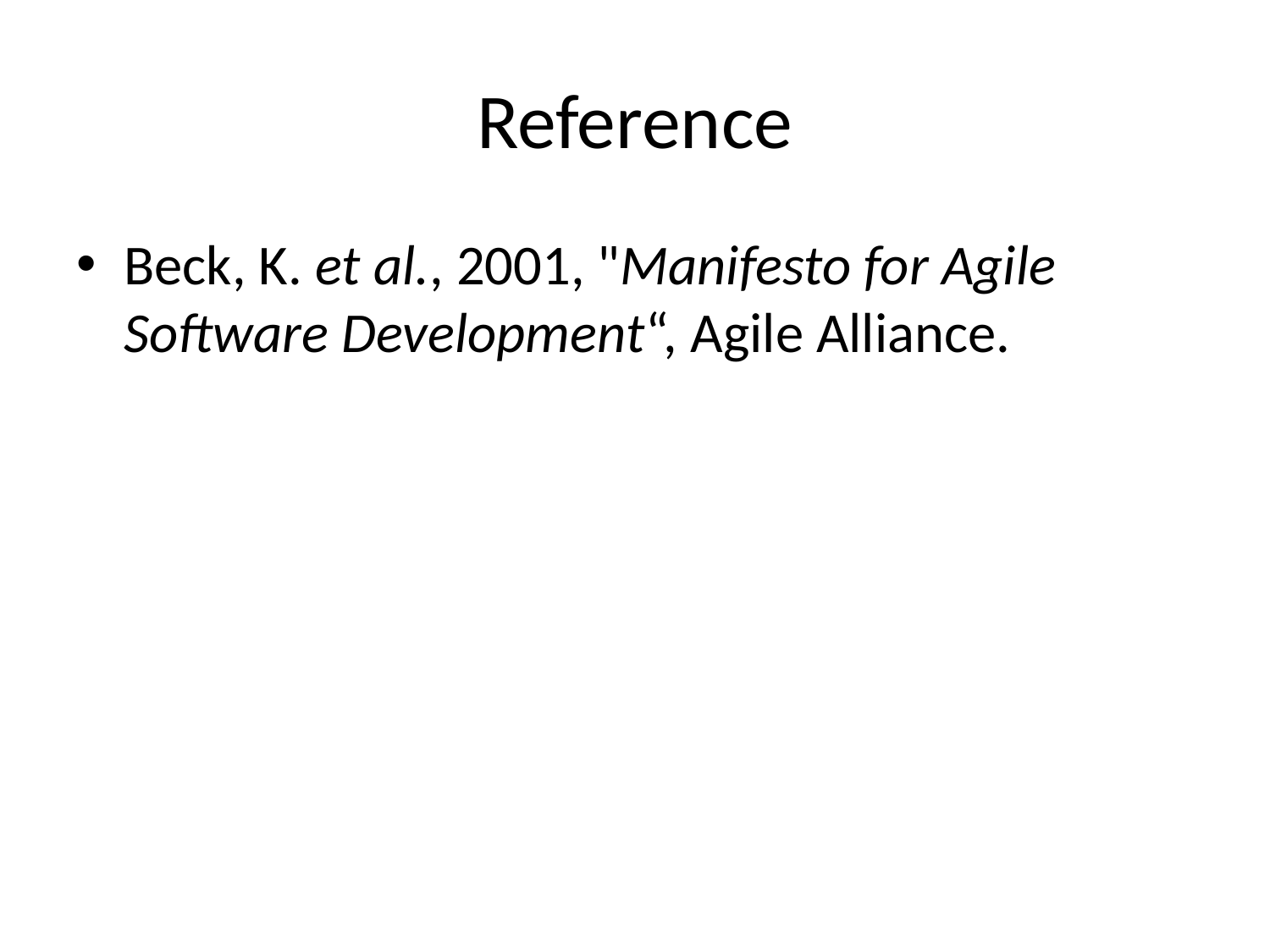

# Reference
Beck, K. et al., 2001, "Manifesto for Agile Software Development“, Agile Alliance.